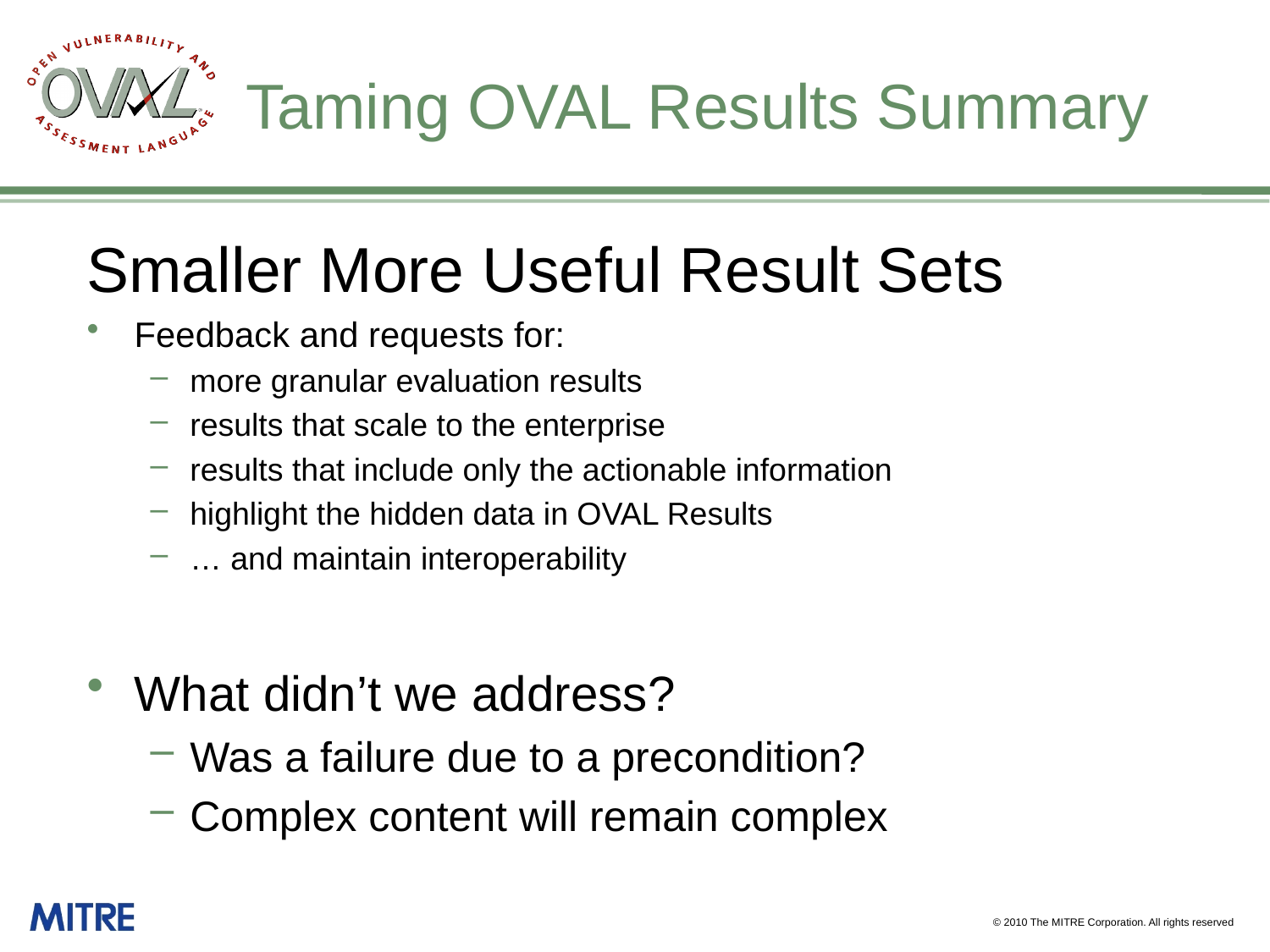

# Taming OVAL Results Summary
Smaller More Useful Result Sets
Feedback and requests for:
more granular evaluation results
results that scale to the enterprise
results that include only the actionable information
highlight the hidden data in OVAL Results
… and maintain interoperability

What didn’t we address?
Was a failure due to a precondition?
Complex content will remain complex